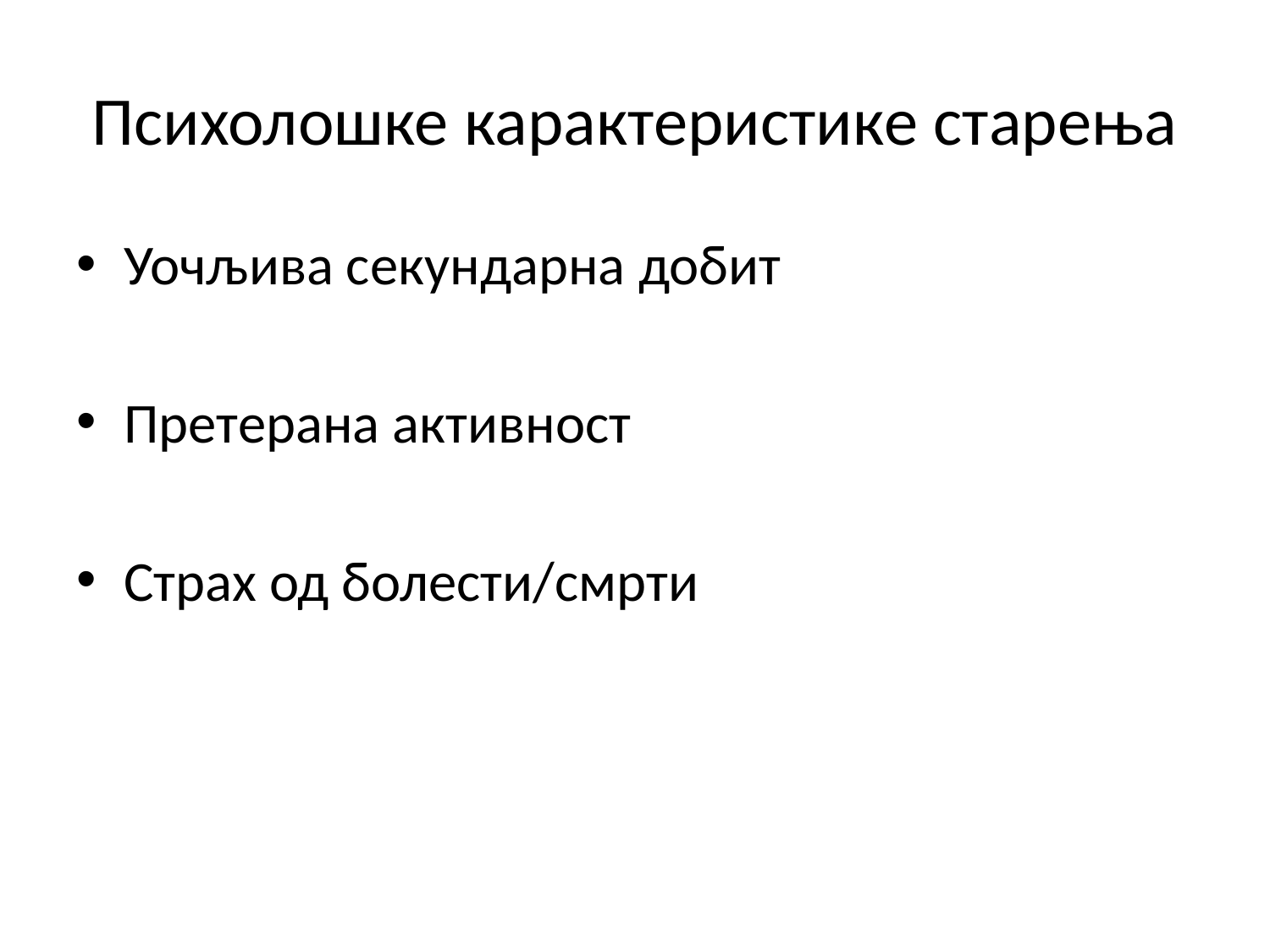

# Психолошке карактеристике старења
Уочљива секундарна добит

Претерана активност

Страх од болести/смрти